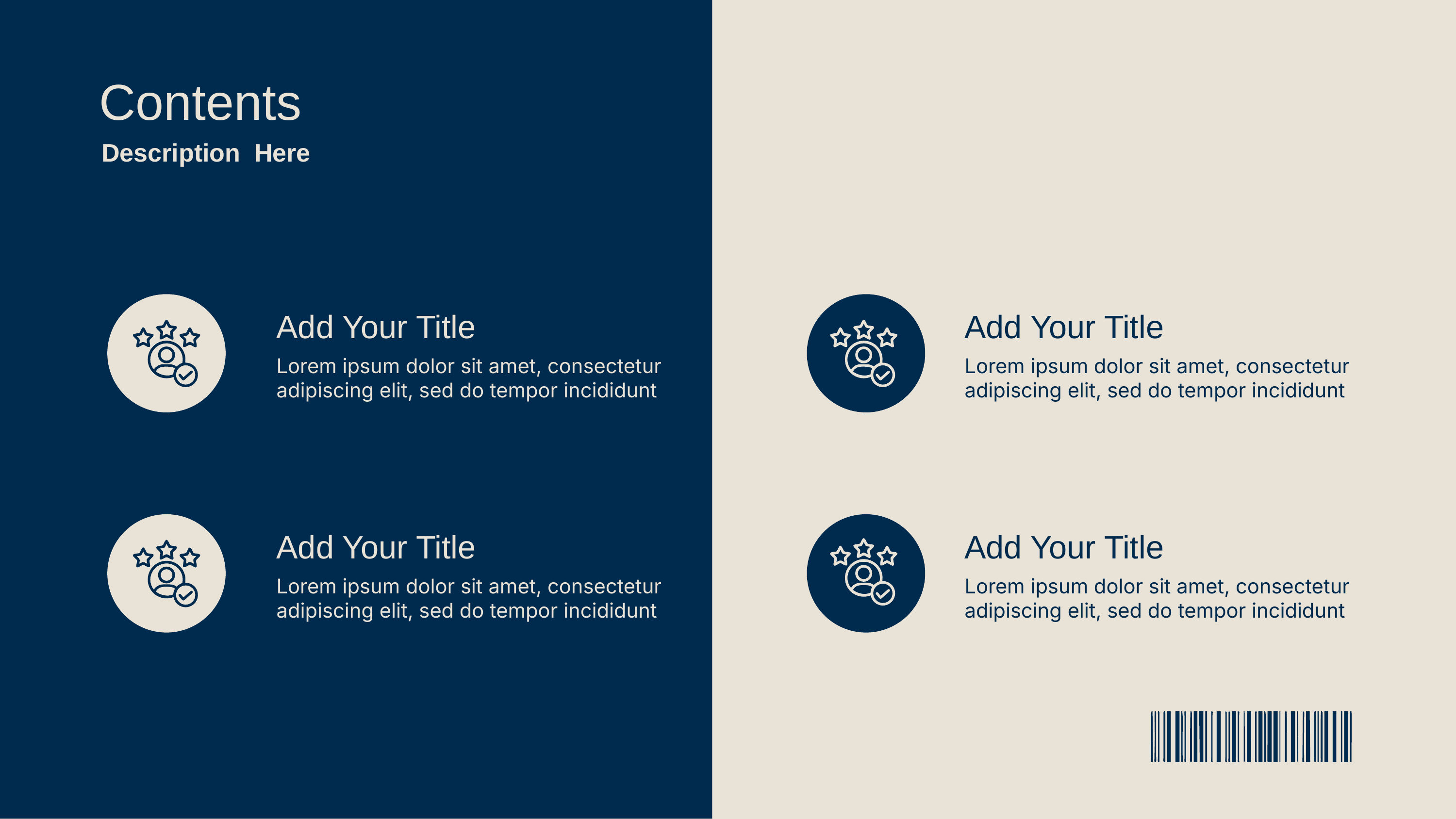

Contents
Description  Here

Add Your Title
Add Your Title

Lorem ipsum dolor sit amet, consectetur adipiscing elit, sed do tempor incididunt
Lorem ipsum dolor sit amet, consectetur adipiscing elit, sed do tempor incididunt

Add Your Title
Add Your Title

Lorem ipsum dolor sit amet, consectetur adipiscing elit, sed do tempor incididunt
Lorem ipsum dolor sit amet, consectetur adipiscing elit, sed do tempor incididunt